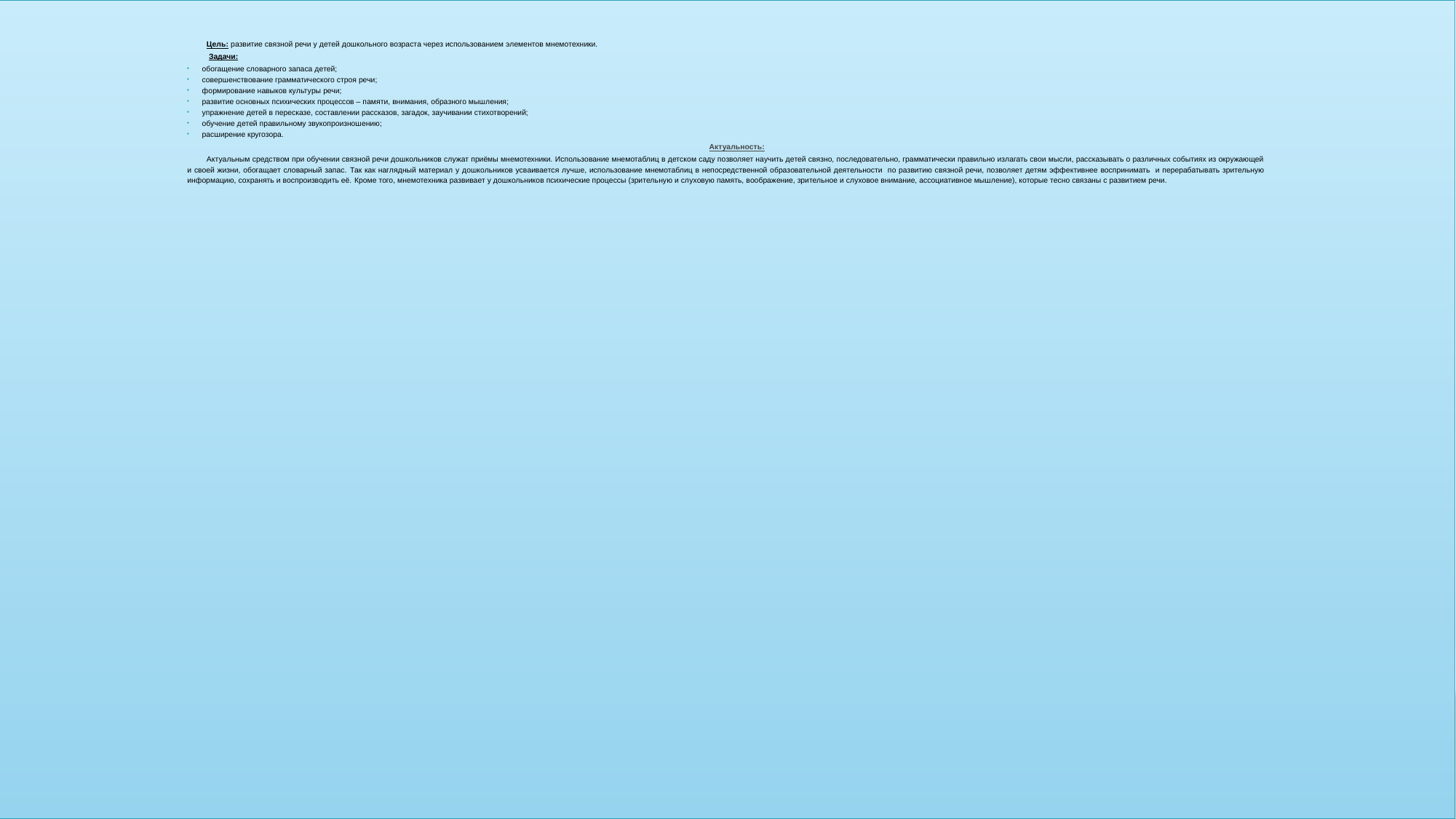

#
Цель: развитие связной речи у детей дошкольного возраста через использованием элементов мнемотехники.
 Задачи:
обогащение словарного запаса детей;
совершенствование грамматического строя речи;
формирование навыков культуры речи;
развитие основных психических процессов – памяти, внимания, образного мышления;
упражнение детей в пересказе, составлении рассказов, загадок, заучивании стихотворений;
обучение детей правильному звукопроизношению;
расширение кругозора.
Актуальность:
Актуальным средством при обучении связной речи дошкольников служат приёмы мнемотехники. Использование мнемотаблиц в детском саду позволяет научить детей связно, последовательно, грамматически правильно излагать свои мысли, рассказывать о различных событиях из окружающей и своей жизни, обогащает словарный запас. Так как наглядный материал у дошкольников усваивается лучше, использование мнемотаблиц в непосредственной образовательной деятельности  по развитию связной речи, позволяет детям эффективнее воспринимать  и перерабатывать зрительную информацию, сохранять и воспроизводить её. Кроме того, мнемотехника развивает у дошкольников психические процессы (зрительную и слуховую память, воображение, зрительное и слуховое внимание, ассоциативное мышление), которые тесно связаны с развитием речи.